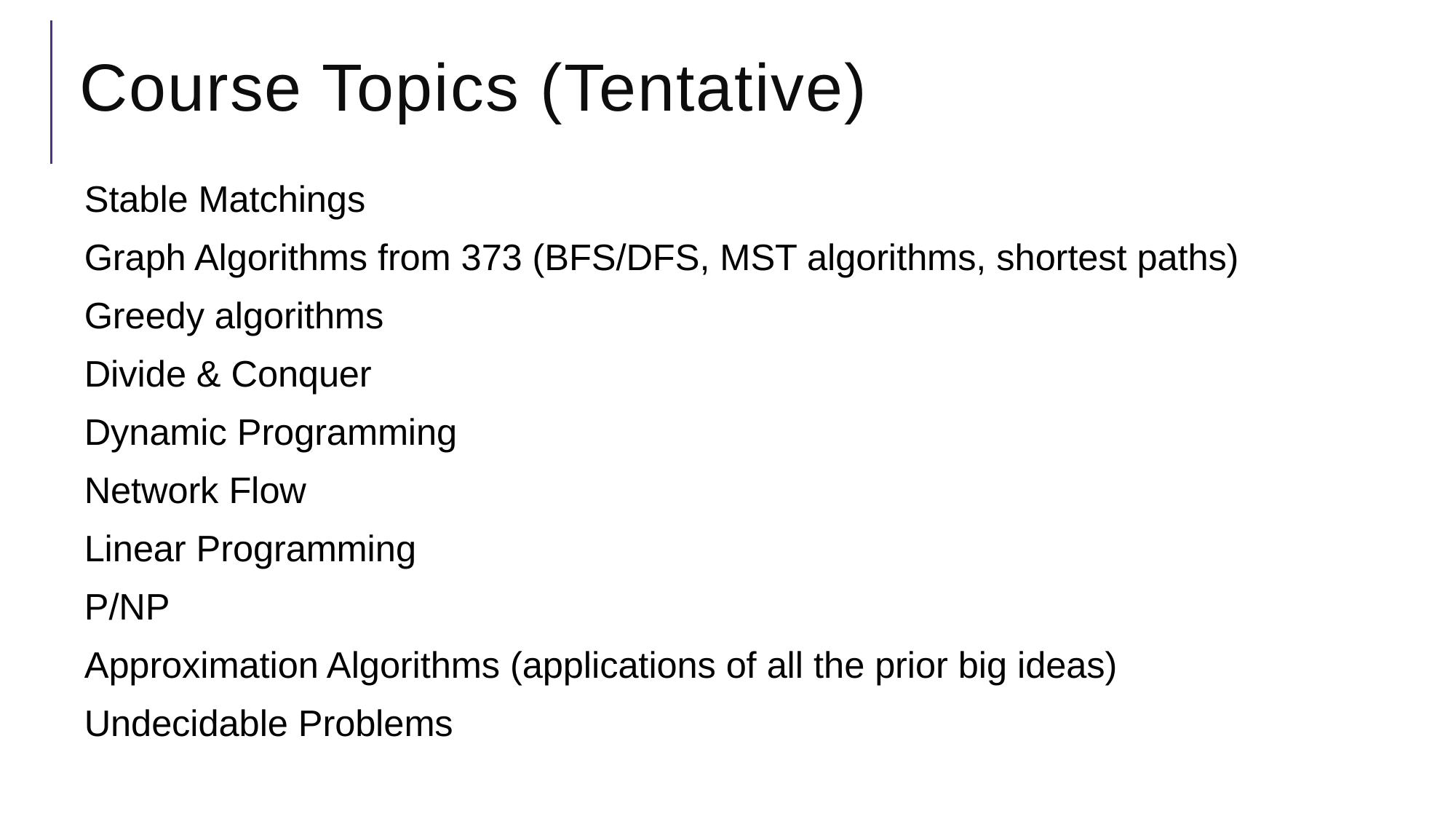

# Course Topics (Tentative)
Stable Matchings
Graph Algorithms from 373 (BFS/DFS, MST algorithms, shortest paths)
Greedy algorithms
Divide & Conquer
Dynamic Programming
Network Flow
Linear Programming
P/NP
Approximation Algorithms (applications of all the prior big ideas)
Undecidable Problems